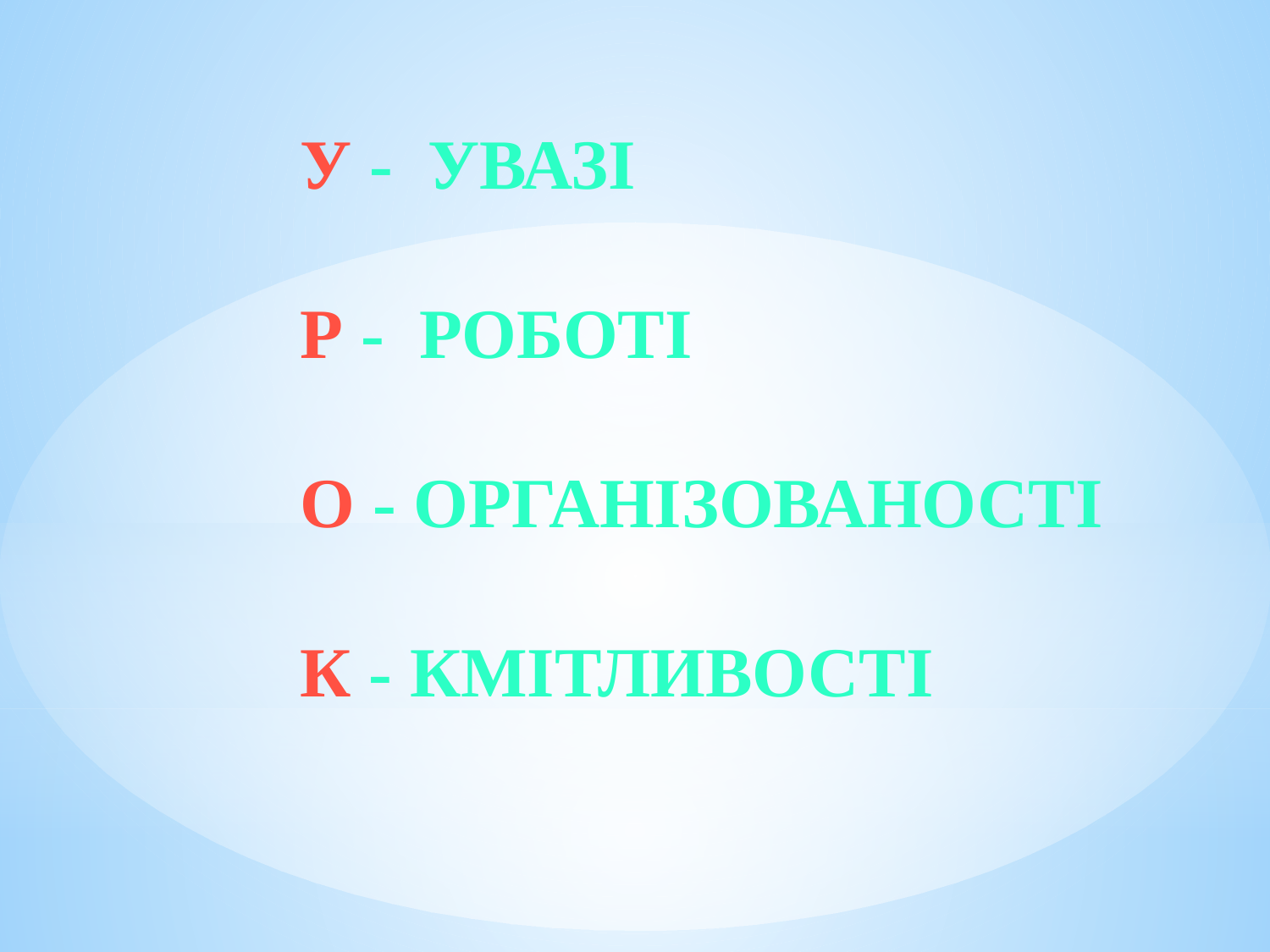

У -  увазі

Р -  роботі

О - організованості

К - кмітливості